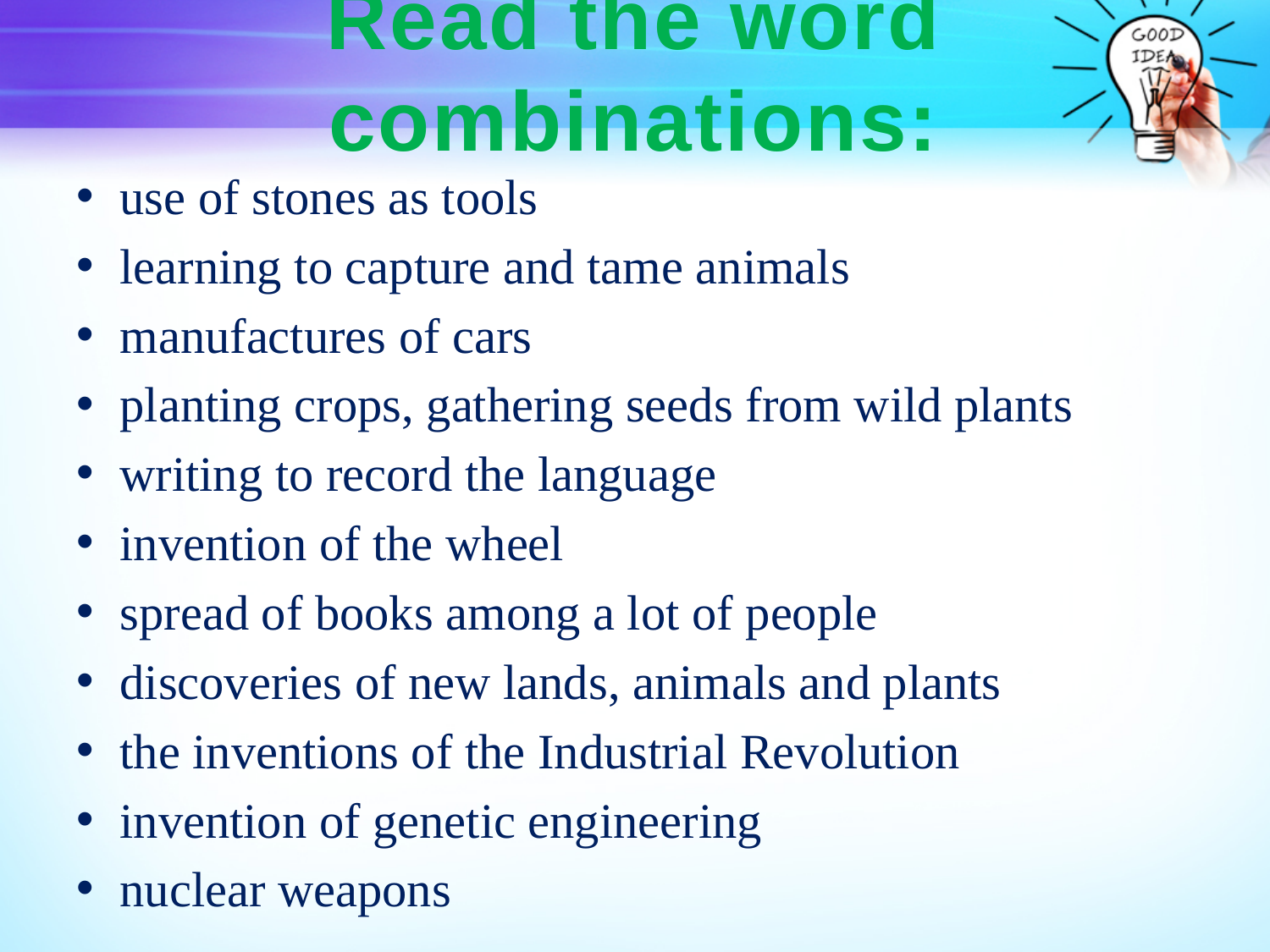

# Read the word combinations:
use of stones as tools
learning to capture and tame animals
manufactures of cars
planting crops, gathering seeds from wild plants
writing to record the language
invention of the wheel
spread of books among a lot of people
discoveries of new lands, animals and plants
the inventions of the Industrial Revolution
invention of genetic engineering
nuclear weapons